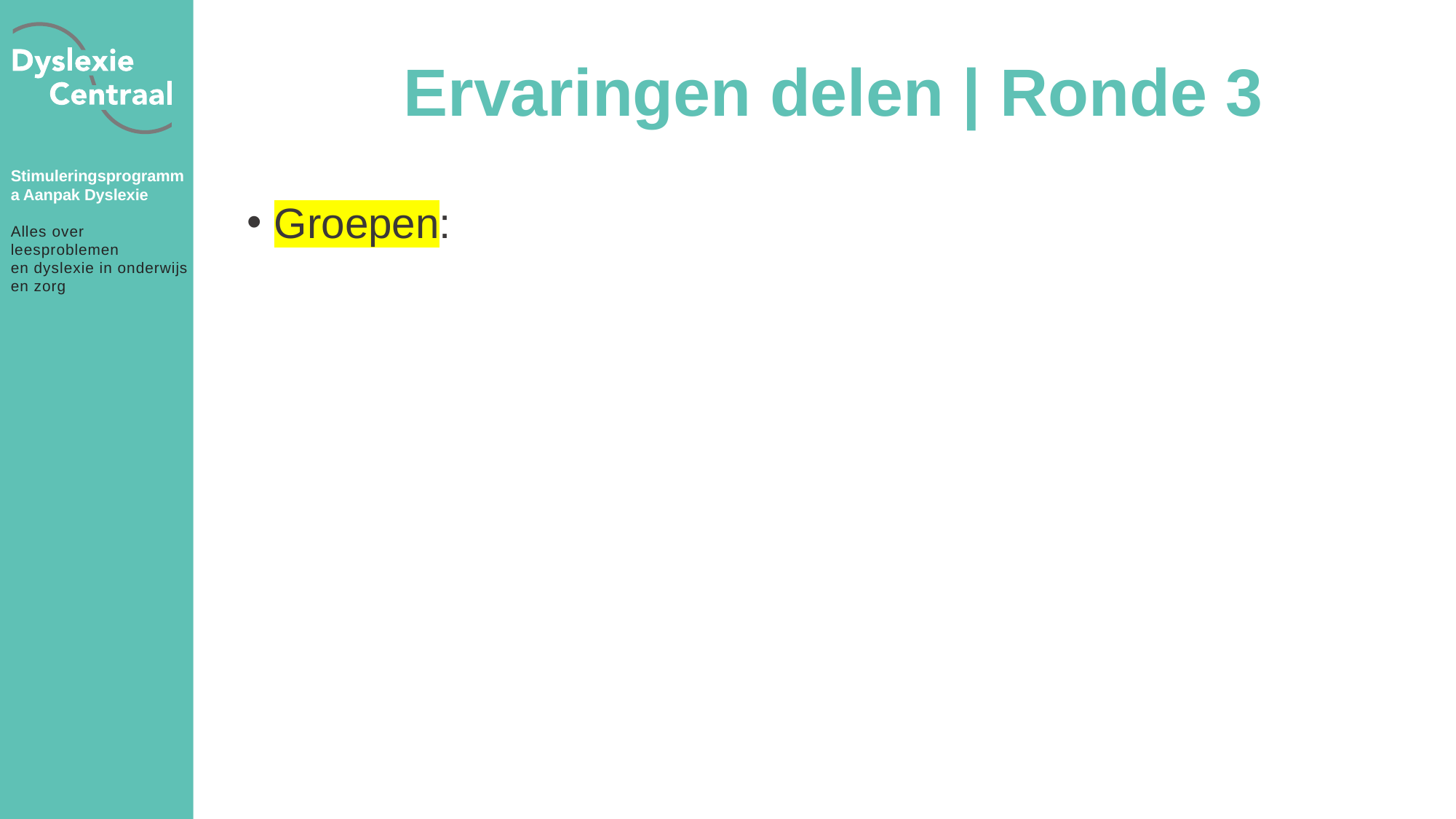

# Ervaringen delen | Ronde 3
Groepen: